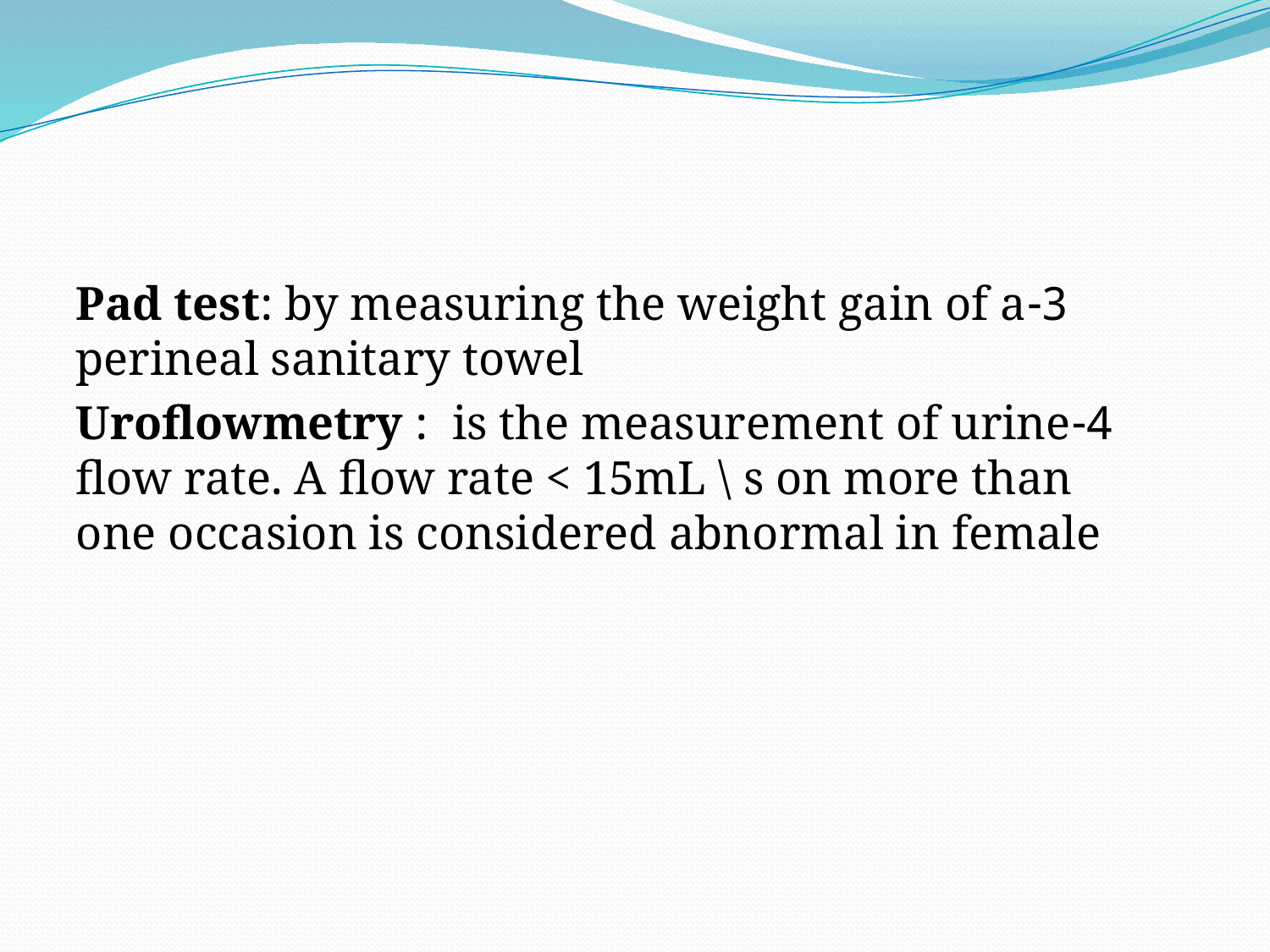

3-Pad test: by measuring the weight gain of a perineal sanitary towel
4-Uroflowmetry :  is the measurement of urine flow rate. A flow rate < 15mL \ s on more than one occasion is considered abnormal in female